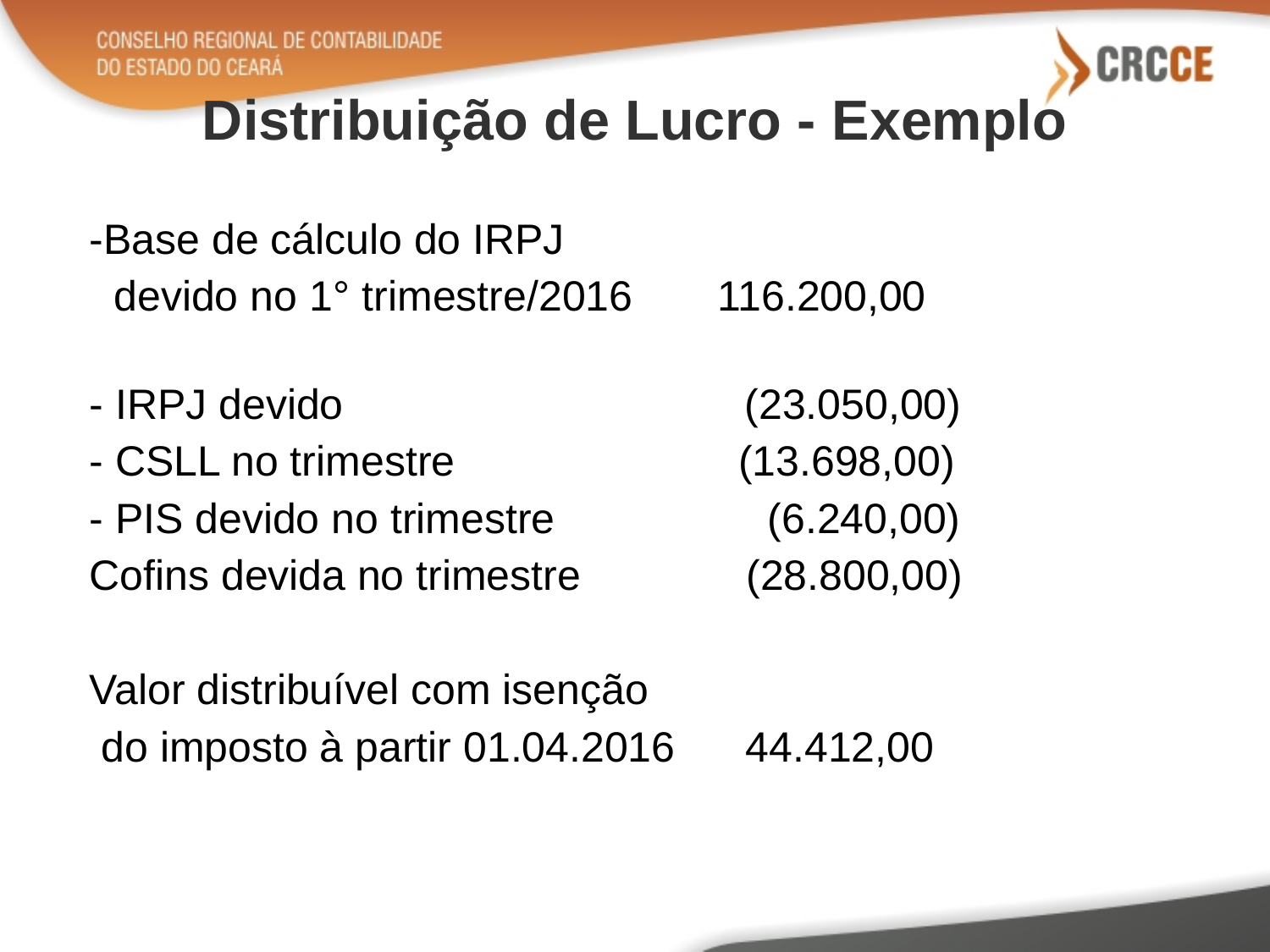

# Distribuição de Lucro - Exemplo
-Base de cálculo do IRPJ
  devido no 1° trimestre/2016       116.200,00
- IRPJ devido                                  (23.050,00)
- CSLL no trimestre                        (13.698,00)
- PIS devido no trimestre                  (6.240,00)
Cofins devida no trimestre              (28.800,00)

Valor distribuível com isenção
 do imposto à partir 01.04.2016      44.412,00